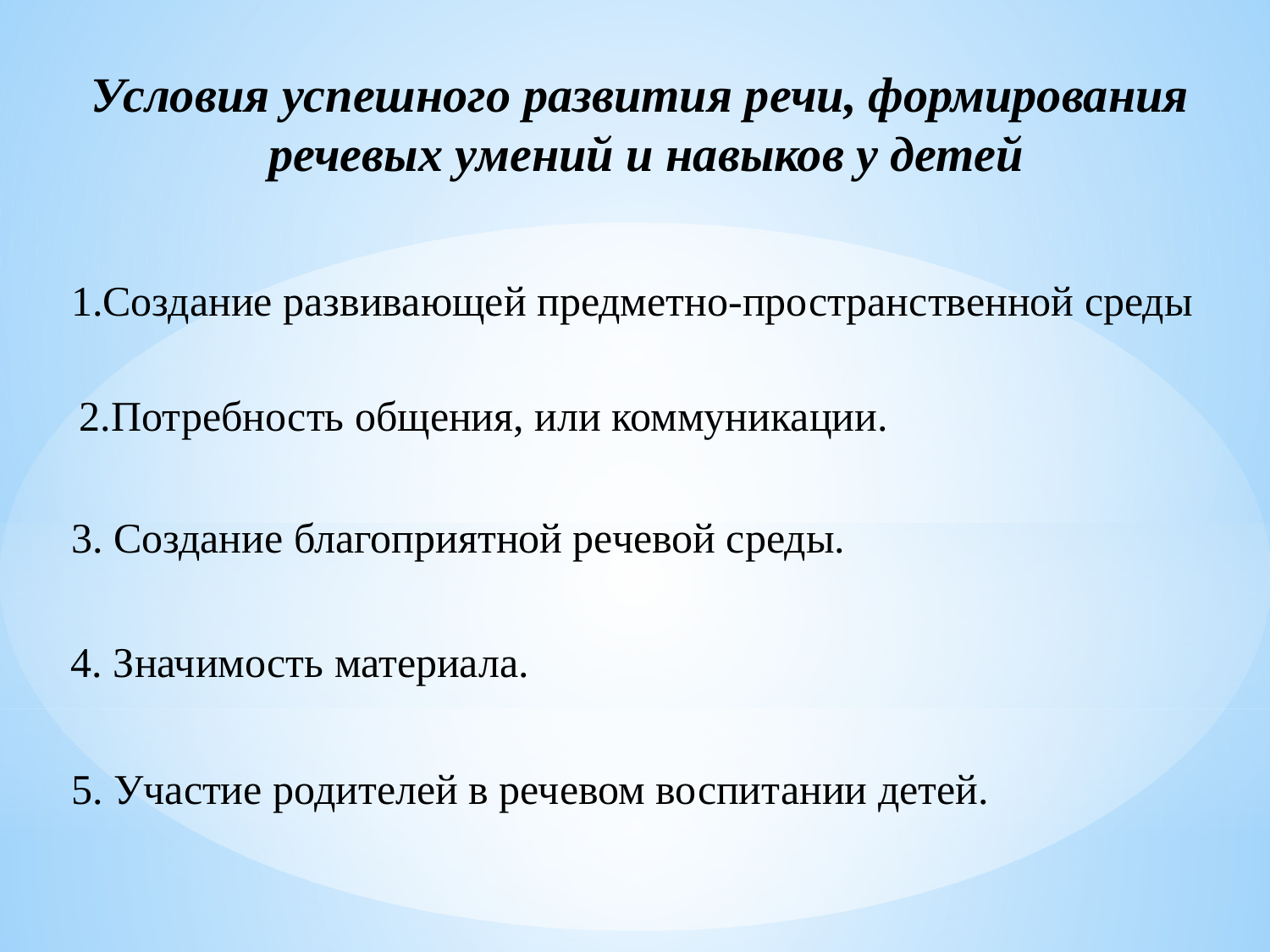

Условия успешного развития речи, формирования
 речевых умений и навыков у детей

1.Создание развивающей предметно-пространственной среды

2.Потребность общения, или коммуникации.
3. Создание благоприятной речевой среды.
4. Значимость материала.
5. Участие родителей в речевом воспитании детей.